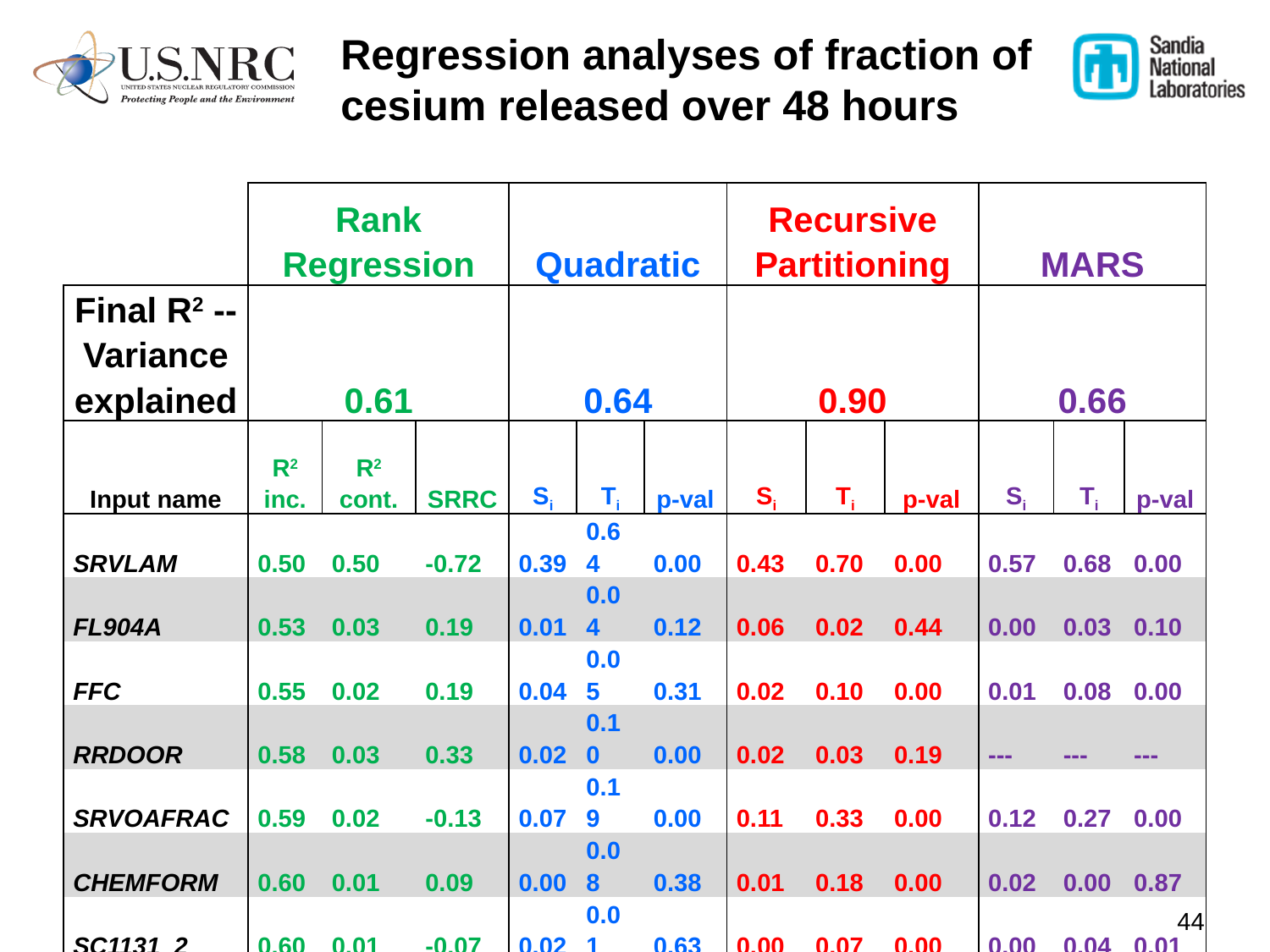

Regression analyses of fraction of cesium released over 48 hours
|  | Rank Regression |  |  | Quadratic |  |  | Recursive Partitioning |  |  | MARS |  |  |
| --- | --- | --- | --- | --- | --- | --- | --- | --- | --- | --- | --- | --- |
| Final R2 --Variance explained | 0.61 |  |  | 0.64 |  |  | 0.90 |  |  | 0.66 |  |  |
| Input name | R2 inc. | R2 cont. | SRRC | Si | Ti | p-val | Si | Ti | p-val | Si | Ti | p-val |
| SRVLAM | 0.50 | 0.50 | -0.72 | 0.39 | 0.64 | 0.00 | 0.43 | 0.70 | 0.00 | 0.57 | 0.68 | 0.00 |
| FL904A | 0.53 | 0.03 | 0.19 | 0.01 | 0.04 | 0.12 | 0.06 | 0.02 | 0.44 | 0.00 | 0.03 | 0.10 |
| FFC | 0.55 | 0.02 | 0.19 | 0.04 | 0.05 | 0.31 | 0.02 | 0.10 | 0.00 | 0.01 | 0.08 | 0.00 |
| RRDOOR | 0.58 | 0.03 | 0.33 | 0.02 | 0.10 | 0.00 | 0.02 | 0.03 | 0.19 | --- | --- | --- |
| SRVOAFRAC | 0.59 | 0.02 | -0.13 | 0.07 | 0.19 | 0.00 | 0.11 | 0.33 | 0.00 | 0.12 | 0.27 | 0.00 |
| CHEMFORM | 0.60 | 0.01 | 0.09 | 0.00 | 0.08 | 0.38 | 0.01 | 0.18 | 0.00 | 0.02 | 0.00 | 0.87 |
| SC1131\_2 | 0.60 | 0.01 | -0.07 | 0.02 | 0.01 | 0.63 | 0.00 | 0.07 | 0.00 | 0.00 | 0.04 | 0.01 |
44